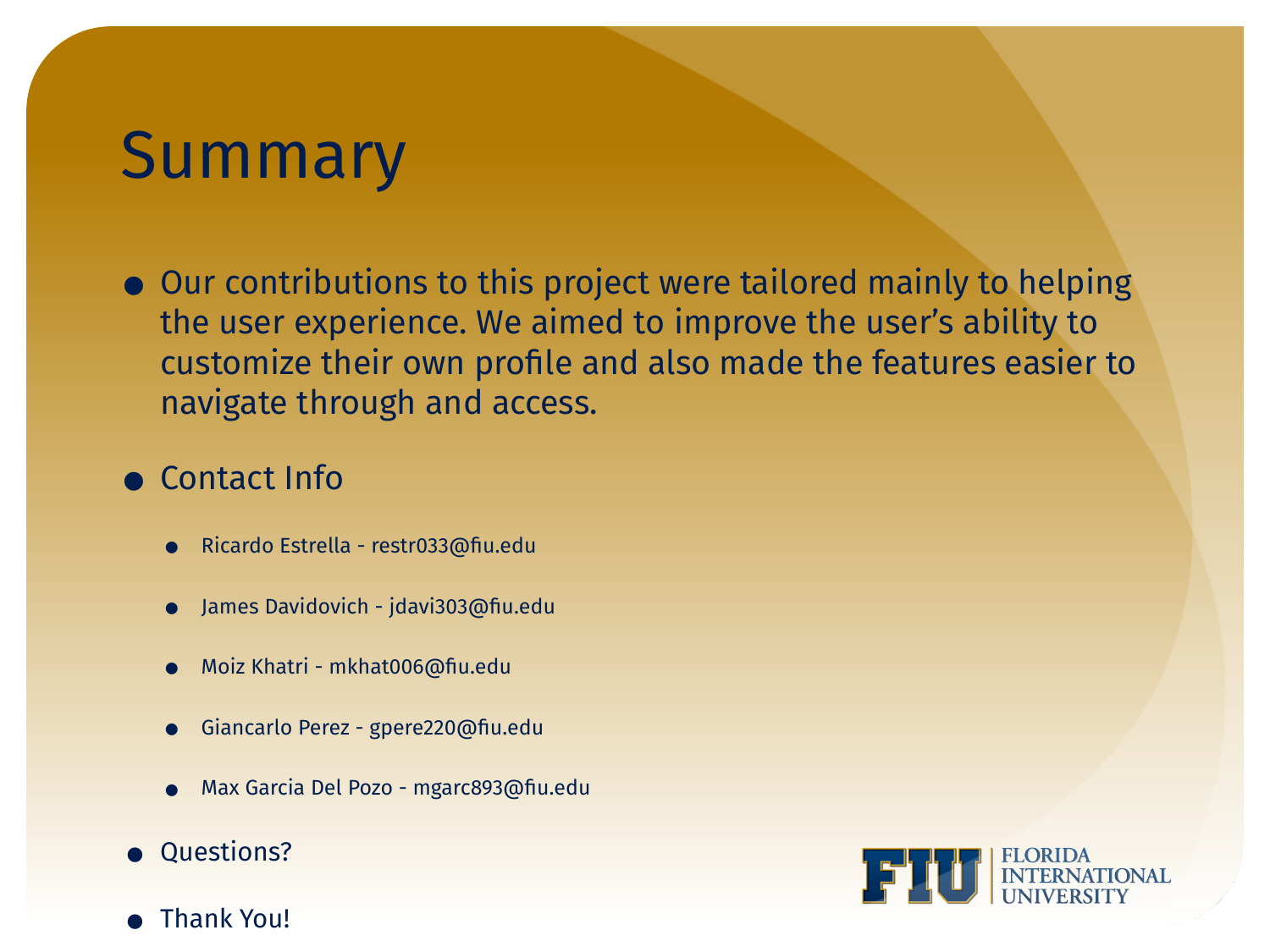

# Summary
Our contributions to this project were tailored mainly to helping the user experience. We aimed to improve the user’s ability to customize their own profile and also made the features easier to navigate through and access.
Contact Info
Ricardo Estrella - restr033@fiu.edu
James Davidovich - jdavi303@fiu.edu
Moiz Khatri - mkhat006@fiu.edu
Giancarlo Perez - gpere220@fiu.edu
Max Garcia Del Pozo - mgarc893@fiu.edu
Questions?
Thank You!